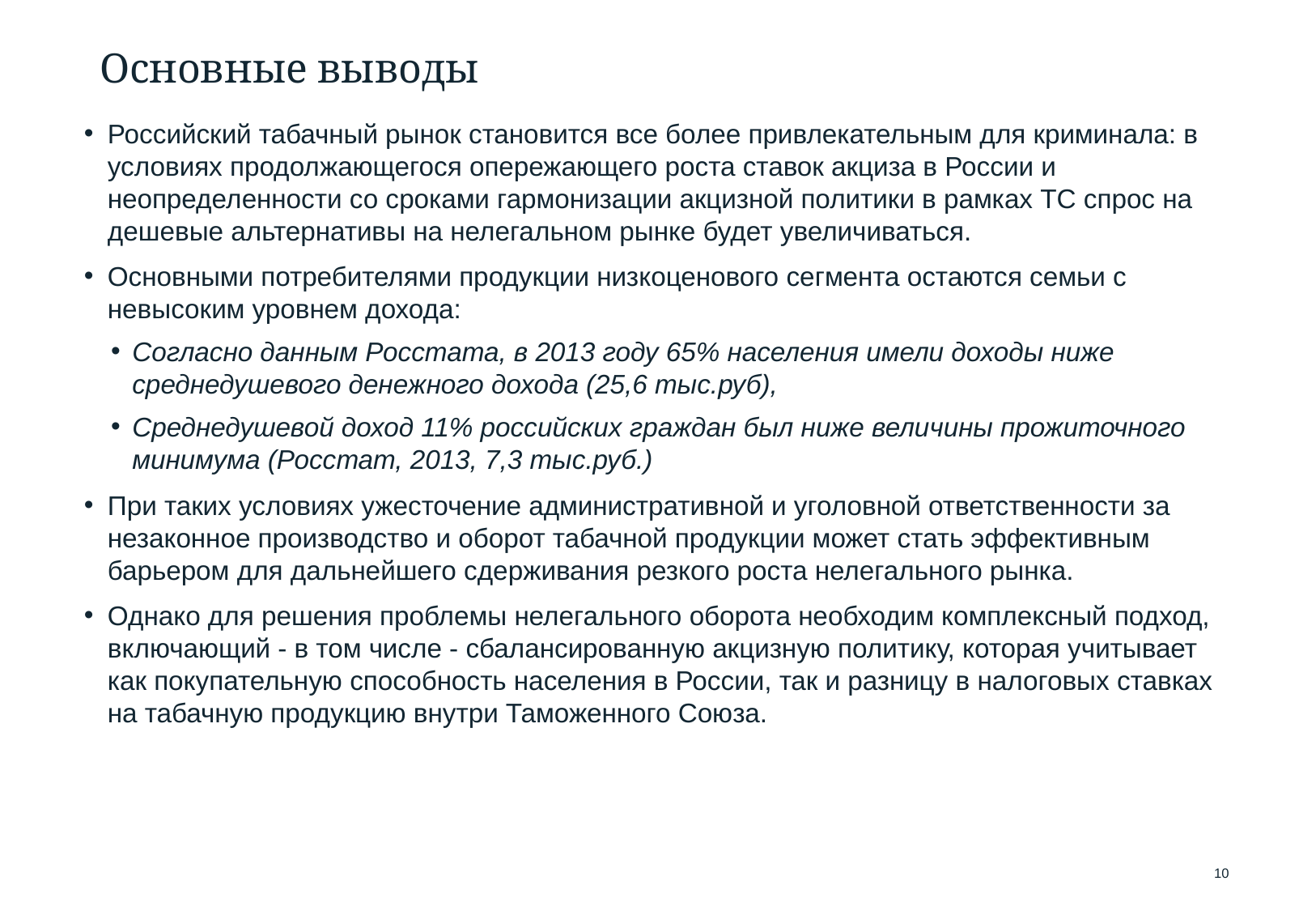

# Основные выводы
Российский табачный рынок становится все более привлекательным для криминала: в условиях продолжающегося опережающего роста ставок акциза в России и неопределенности со сроками гармонизации акцизной политики в рамках ТС спрос на дешевые альтернативы на нелегальном рынке будет увеличиваться.
Основными потребителями продукции низкоценового сегмента остаются семьи с невысоким уровнем дохода:
Согласно данным Росстата, в 2013 году 65% населения имели доходы ниже среднедушевого денежного дохода (25,6 тыс.руб),
Среднедушевой доход 11% российских граждан был ниже величины прожиточного минимума (Росстат, 2013, 7,3 тыс.руб.)
При таких условиях ужесточение административной и уголовной ответственности за незаконное производство и оборот табачной продукции может стать эффективным барьером для дальнейшего сдерживания резкого роста нелегального рынка.
Однако для решения проблемы нелегального оборота необходим комплексный подход, включающий - в том числе - сбалансированную акцизную политику, которая учитывает как покупательную способность населения в России, так и разницу в налоговых ставках на табачную продукцию внутри Таможенного Союза.

10